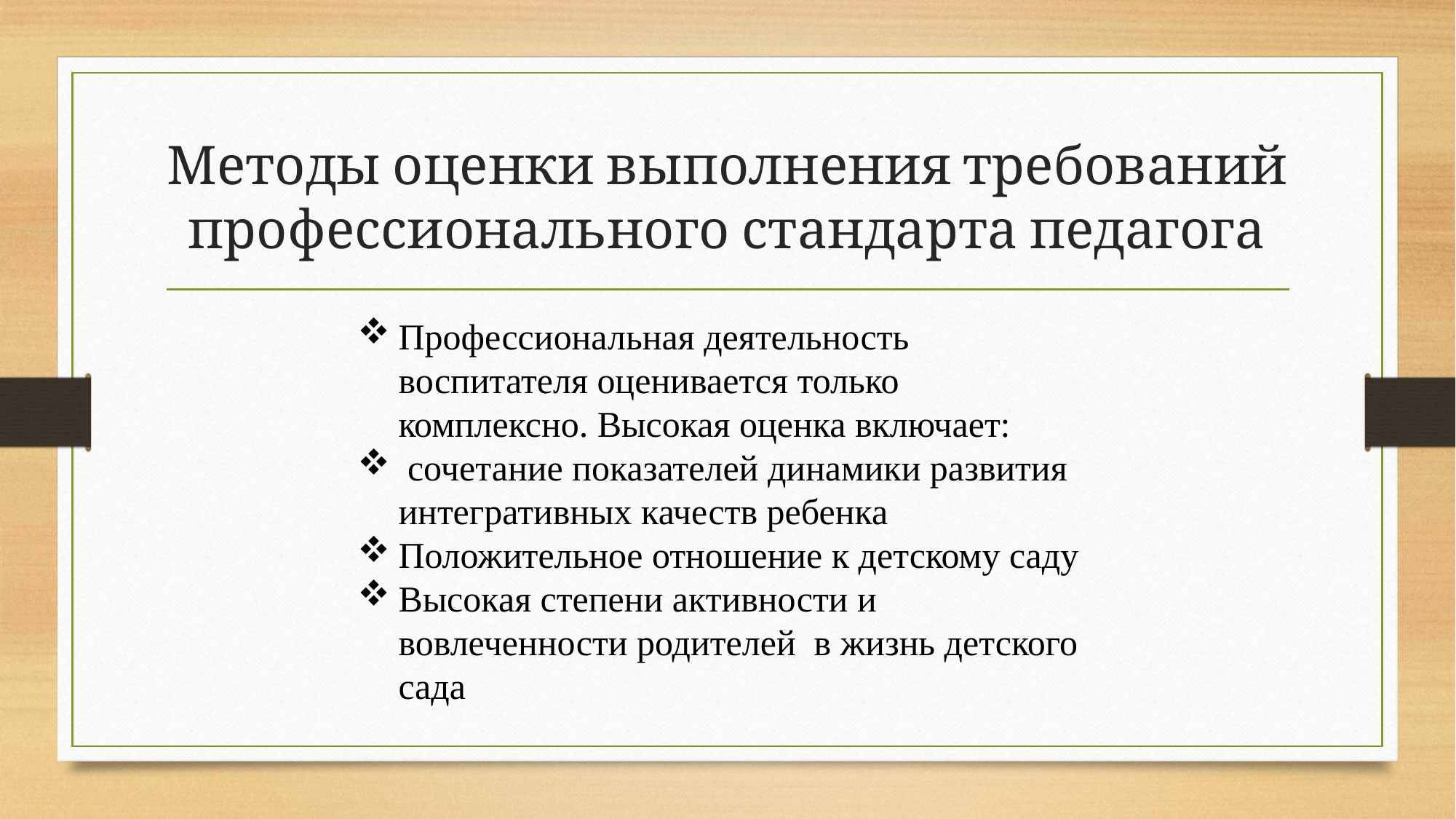

# Методы оценки выполнения требований профессионального стандарта педагога
Профессиональная деятельность воспитателя оценивается только комплексно. Высокая оценка включает:
 сочетание показателей динамики развития интегративных качеств ребенка
Положительное отношение к детскому саду
Высокая степени активности и вовлеченности родителей  в жизнь детского сада